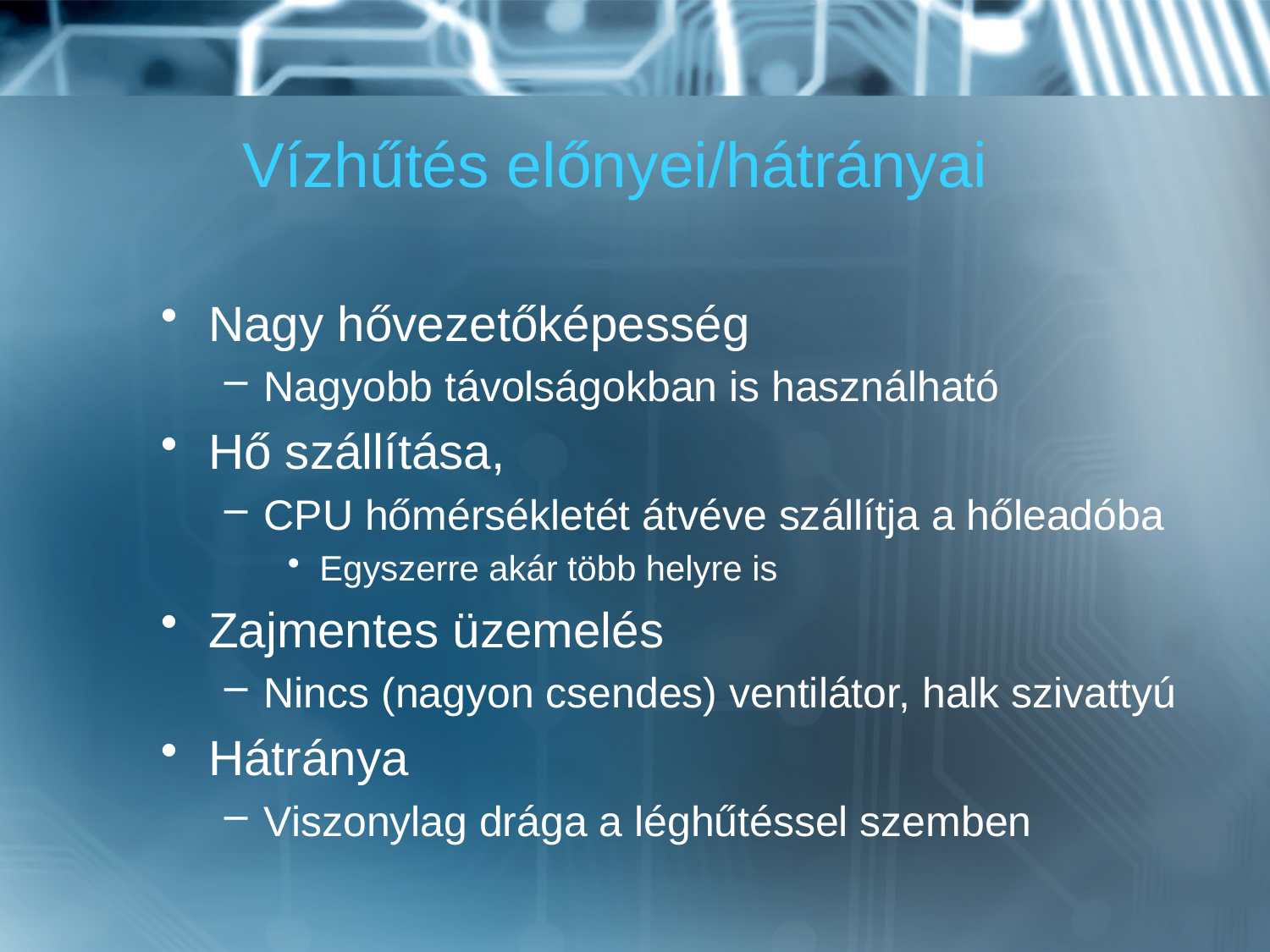

# Vízhűtés előnyei/hátrányai
Nagy hővezetőképesség
Nagyobb távolságokban is használható
Hő szállítása,
CPU hőmérsékletét átvéve szállítja a hőleadóba
Egyszerre akár több helyre is
Zajmentes üzemelés
Nincs (nagyon csendes) ventilátor, halk szivattyú
Hátránya
Viszonylag drága a léghűtéssel szemben